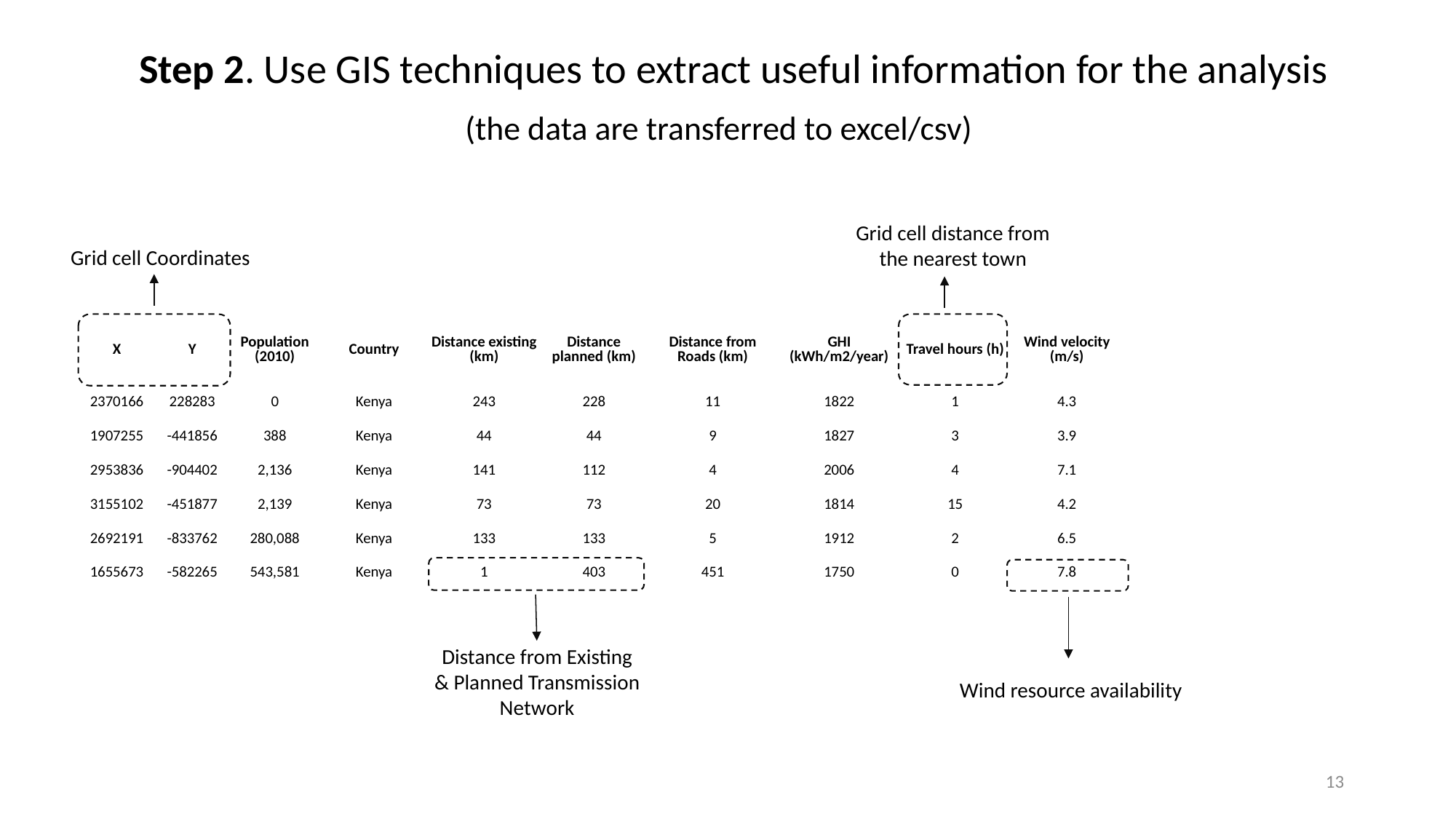

Step 2. Use GIS techniques to extract useful information for the analysis

(the data are transferred to excel/csv)

Grid cell distance from the nearest town
Grid cell Coordinates
| Distance from Roads (km) |
| --- |
| 11 |
| 9 |
| 4 |
| 20 |
| 5 |
| 451 |
| GHI (kWh/m2/year) |
| --- |
| 1822 |
| 1827 |
| 2006 |
| 1814 |
| 1912 |
| 1750 |
| Travel hours (h) |
| --- |
| 1 |
| 3 |
| 4 |
| 15 |
| 2 |
| 0 |

| X | Y |
| --- | --- |
| 2370166 | 228283 |
| 1907255 | -441856 |
| 2953836 | -904402 |
| 3155102 | -451877 |
| 2692191 | -833762 |
| 1655673 | -582265 |
| Population (2010) | Country |
| --- | --- |
| 0 | Kenya |
| 388 | Kenya |
| 2,136 | Kenya |
| 2,139 | Kenya |
| 280,088 | Kenya |
| 543,581 | Kenya |
| Distance existing (km) | Distance planned (km) |
| --- | --- |
| 243 | 228 |
| 44 | 44 |
| 141 | 112 |
| 73 | 73 |
| 133 | 133 |
| 1 | 403 |

| Wind velocity (m/s) |
| --- |
| 4.3 |
| 3.9 |
| 7.1 |
| 4.2 |
| 6.5 |
| 7.8 |

Distance from Existing & Planned Transmission Network
Wind resource availability
13